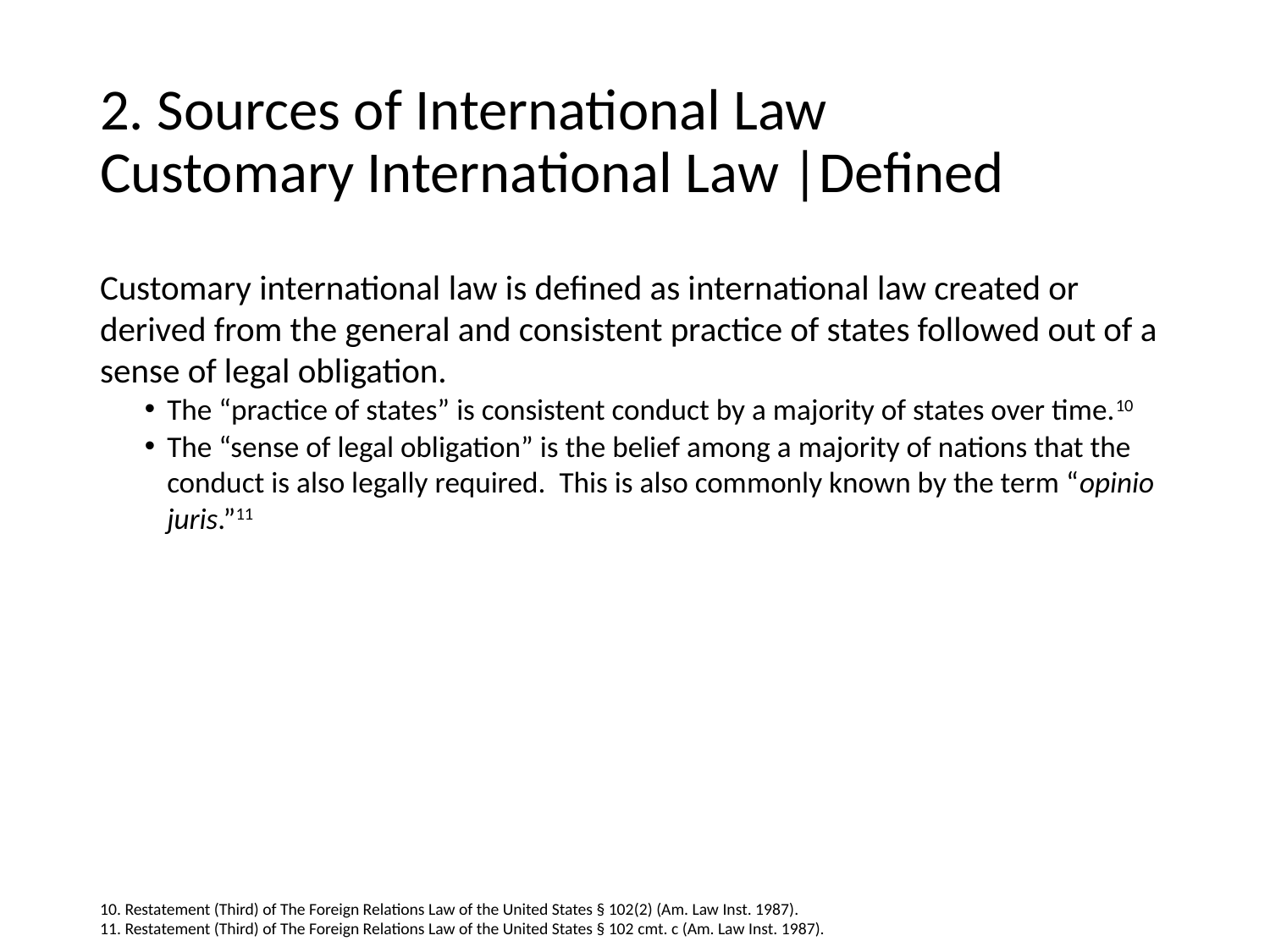

# 2. Sources of International Law Customary International Law |Defined
Customary international law is defined as international law created or derived from the general and consistent practice of states followed out of a sense of legal obligation.
The “practice of states” is consistent conduct by a majority of states over time.10

The “sense of legal obligation” is the belief among a majority of nations that the conduct is also legally required.  This is also commonly known by the term “opinio juris.”11

10. Restatement (Third) of The Foreign Relations Law of the United States § 102(2) (Am. Law Inst. 1987).
11. Restatement (Third) of The Foreign Relations Law of the United States § 102 cmt. c (Am. Law Inst. 1987).